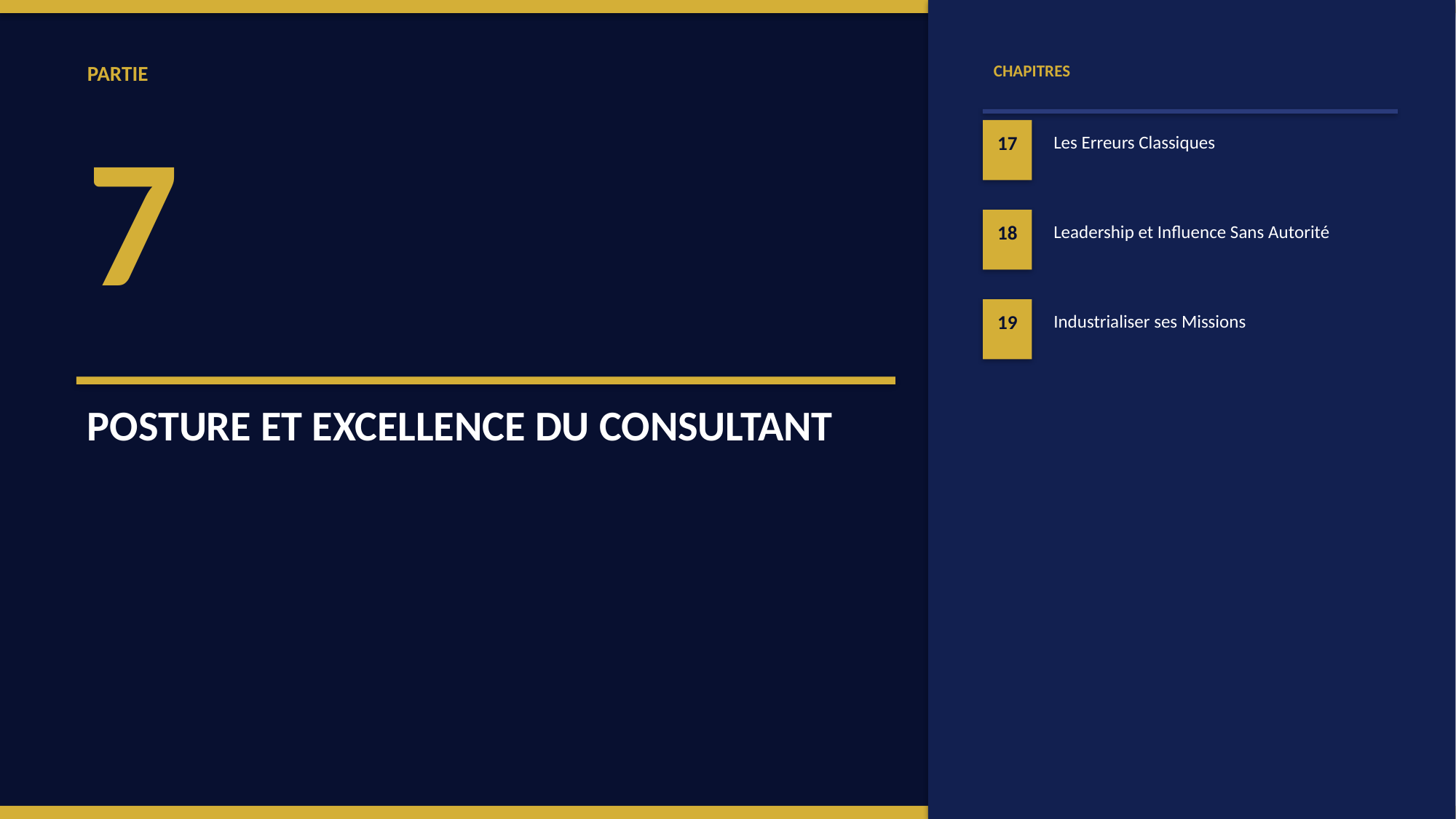

PARTIE
CHAPITRES
7

17
Les Erreurs Classiques

18
Leadership et Influence Sans Autorité

19
Industrialiser ses Missions

POSTURE ET EXCELLENCE DU CONSULTANT